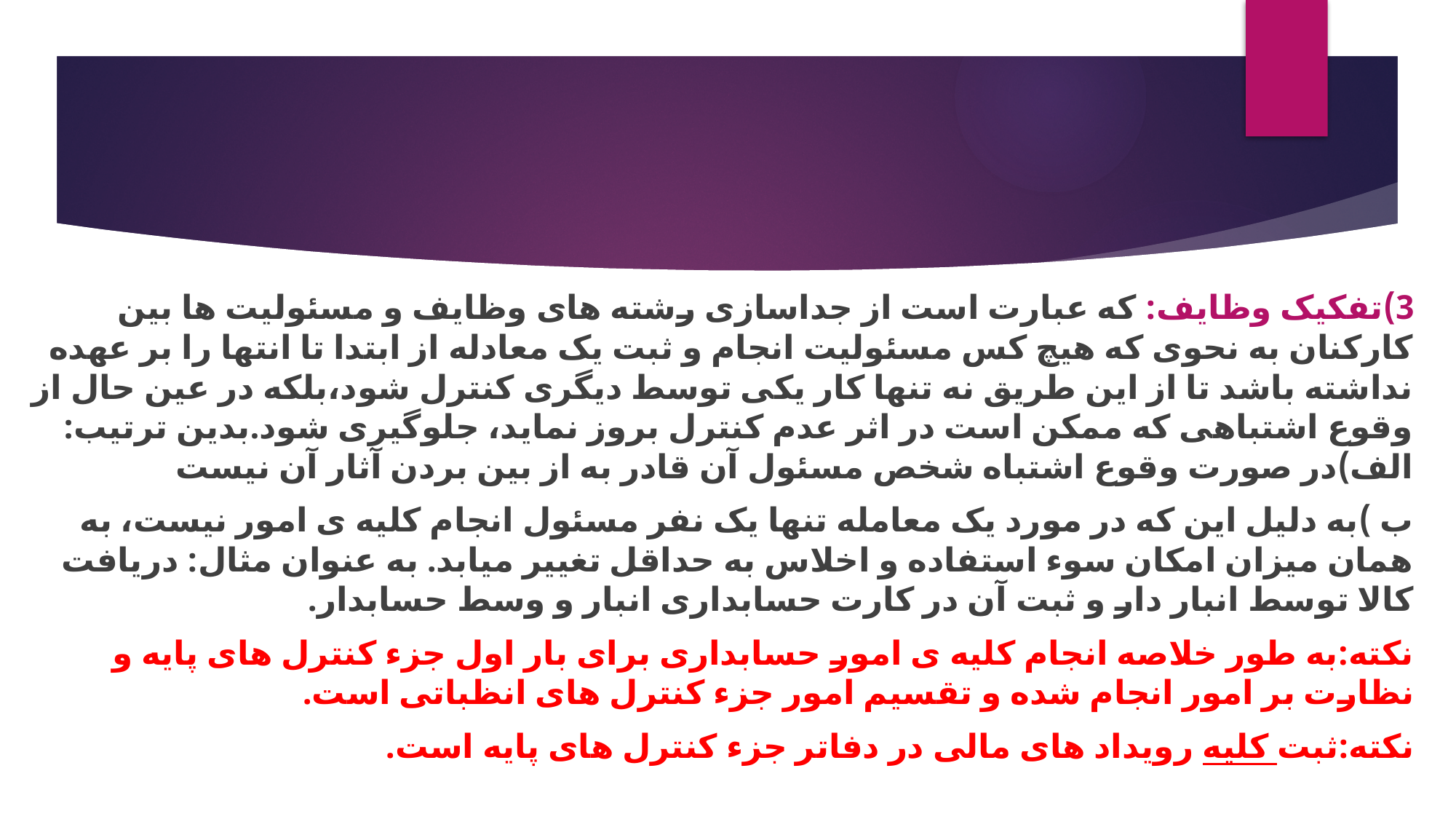

3)تفکیک وظایف: که عبارت است از جداسازی رشته های وظایف و مسئولیت ها بین کارکنان به نحوی که هیچ کس مسئولیت انجام و ثبت یک معادله از ابتدا تا انتها را بر عهده نداشته باشد تا از این طریق نه تنها کار یکی توسط دیگری کنترل شود،بلکه در عین حال از وقوع اشتباهی که ممکن است در اثر عدم کنترل بروز نماید، جلوگیری شود.بدین ترتیب: الف)در صورت وقوع اشتباه شخص مسئول آن قادر به از بین بردن آثار آن نیست
ب )به دلیل این که در مورد یک معامله تنها یک نفر مسئول انجام کلیه ی امور نیست، به همان میزان امکان سوء استفاده و اخلاس به حداقل تغییر میابد. به عنوان مثال: دریافت کالا توسط انبار دار و ثبت آن در کارت حسابداری انبار و وسط حسابدار.
نکته:به طور خلاصه انجام کلیه ی امور حسابداری برای بار اول جزء کنترل های پایه و نظارت بر امور انجام شده و تقسیم امور جزء کنترل های انظباتی است.
نکته:ثبت کلیه رویداد های مالی در دفاتر جزء کنترل های پایه است.